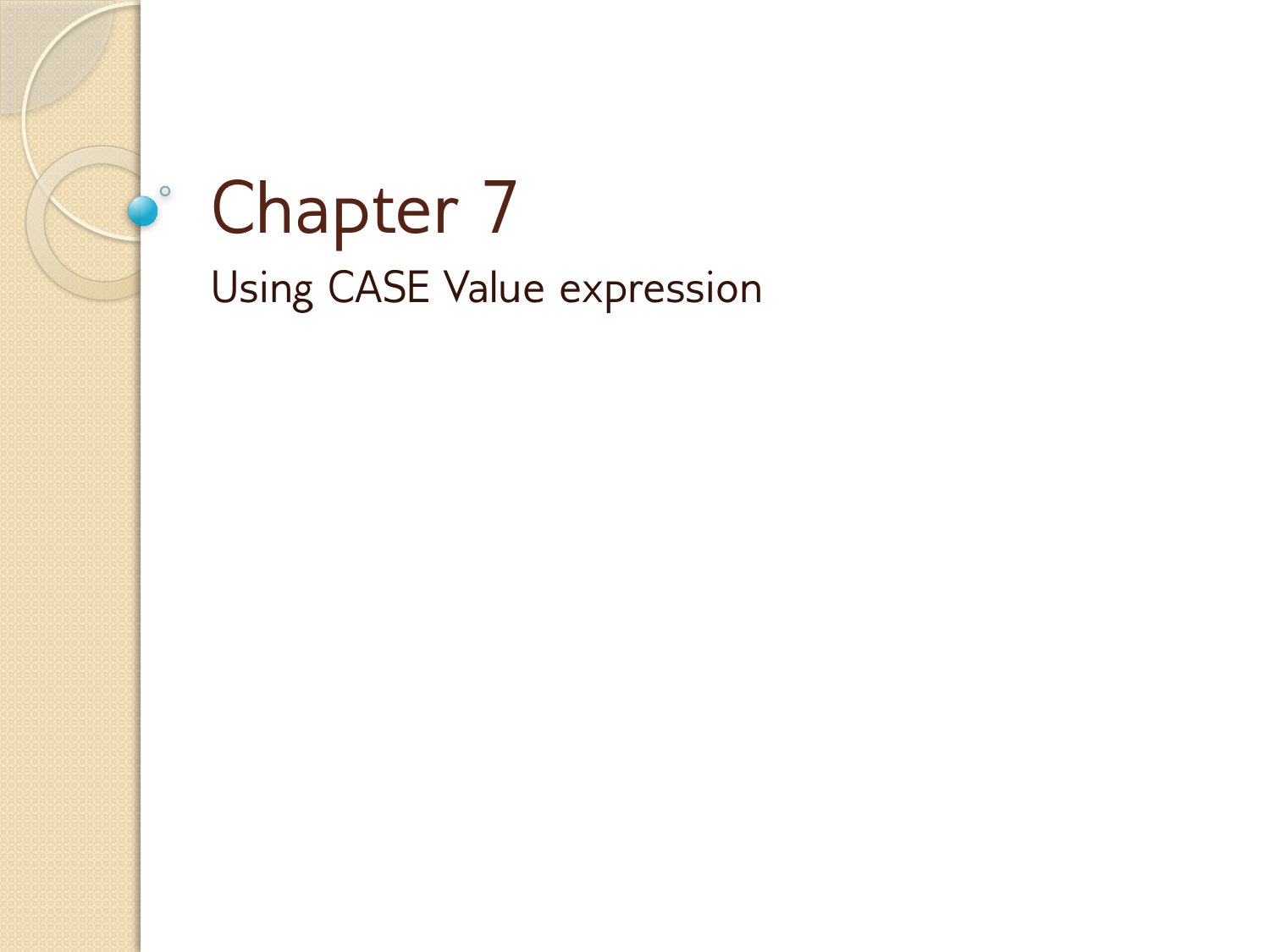

# Chapter 7
Using CASE Value expression